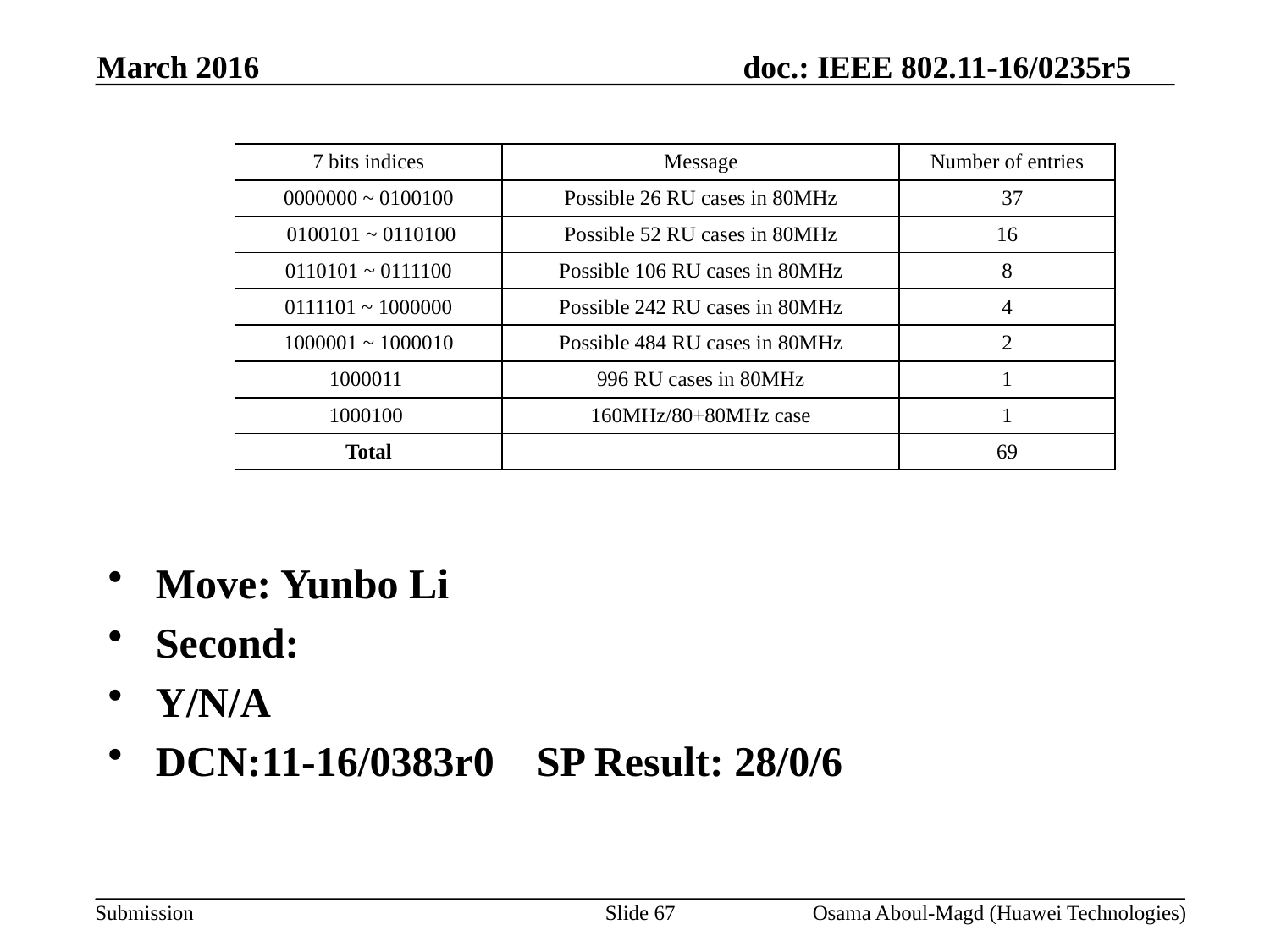

March 2016
| 7 bits indices | Message | Number of entries |
| --- | --- | --- |
| 0000000 ~ 0100100 | Possible 26 RU cases in 80MHz | 37 |
| 0100101 ~ 0110100 | Possible 52 RU cases in 80MHz | 16 |
| 0110101 ~ 0111100 | Possible 106 RU cases in 80MHz | 8 |
| 0111101 ~ 1000000 | Possible 242 RU cases in 80MHz | 4 |
| 1000001 ~ 1000010 | Possible 484 RU cases in 80MHz | 2 |
| 1000011 | 996 RU cases in 80MHz | 1 |
| 1000100 | 160MHz/80+80MHz case | 1 |
| Total |  | 69 |
Move: Yunbo Li
Second:
Y/N/A
DCN:11-16/0383r0	SP Result: 28/0/6
Slide 67
Osama Aboul-Magd (Huawei Technologies)